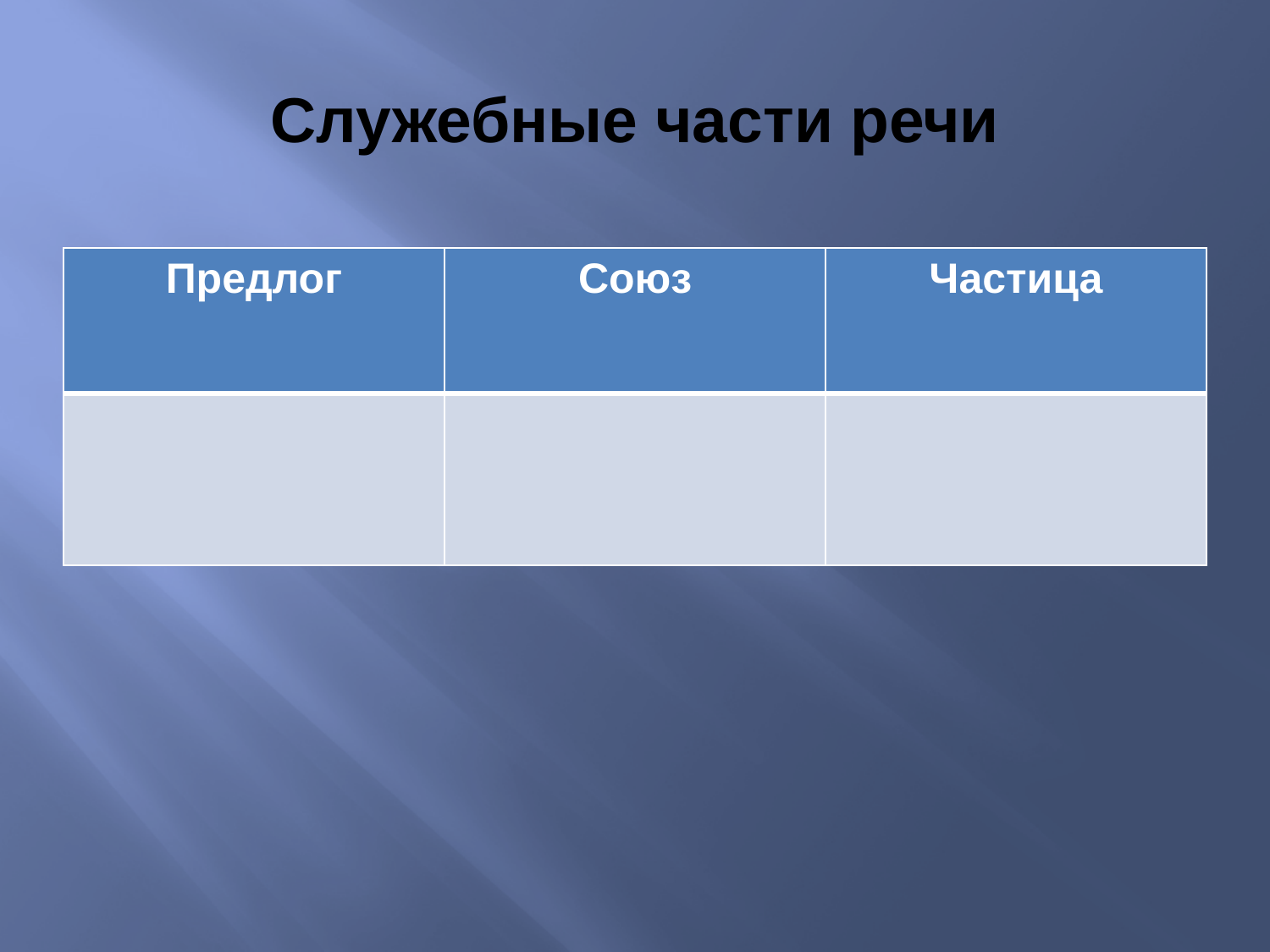

# Служебные части речи
| Предлог | Союз | Частица |
| --- | --- | --- |
|  |  |  |